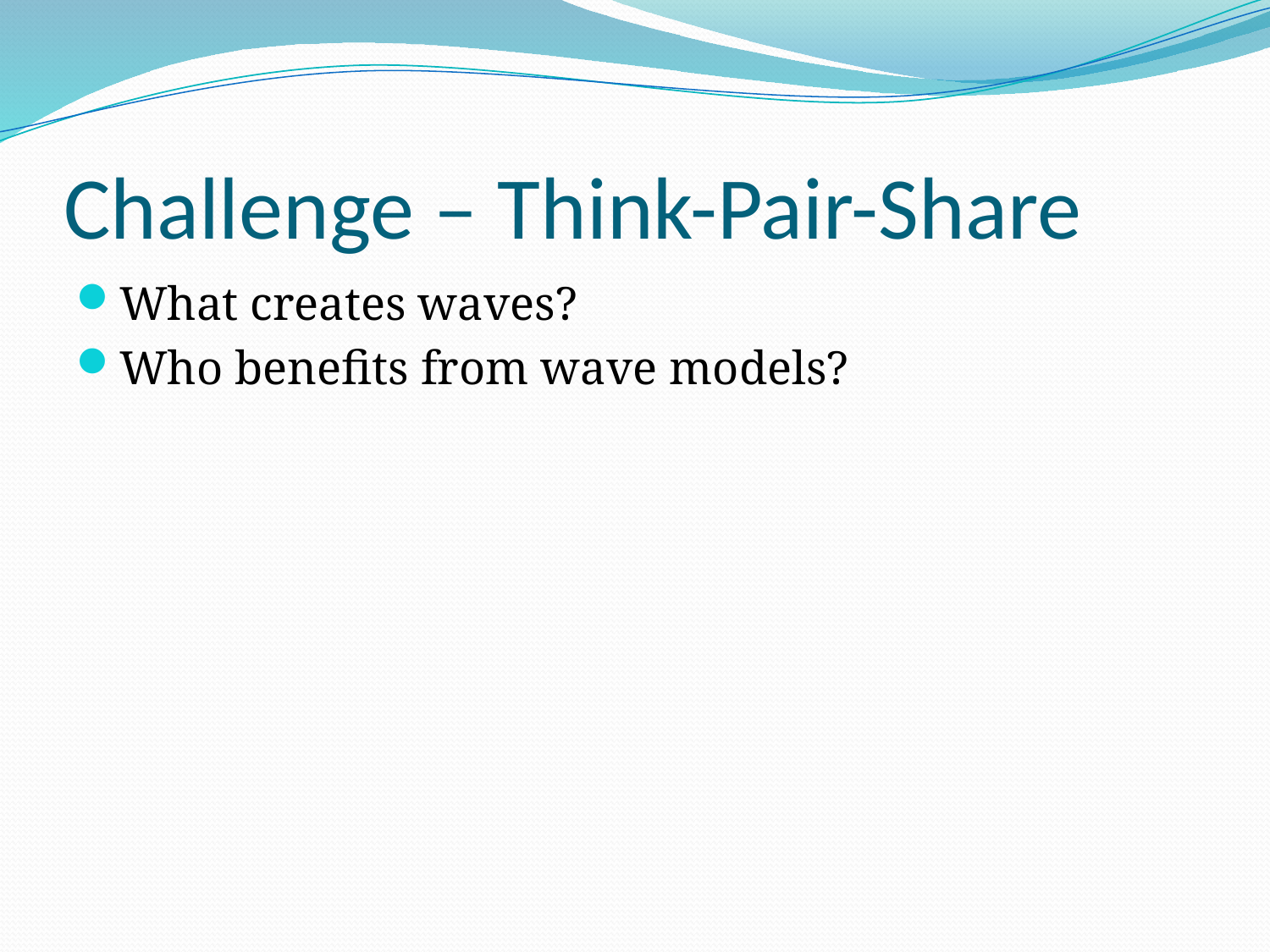

# Challenge – Think-Pair-Share
What creates waves?
Who benefits from wave models?